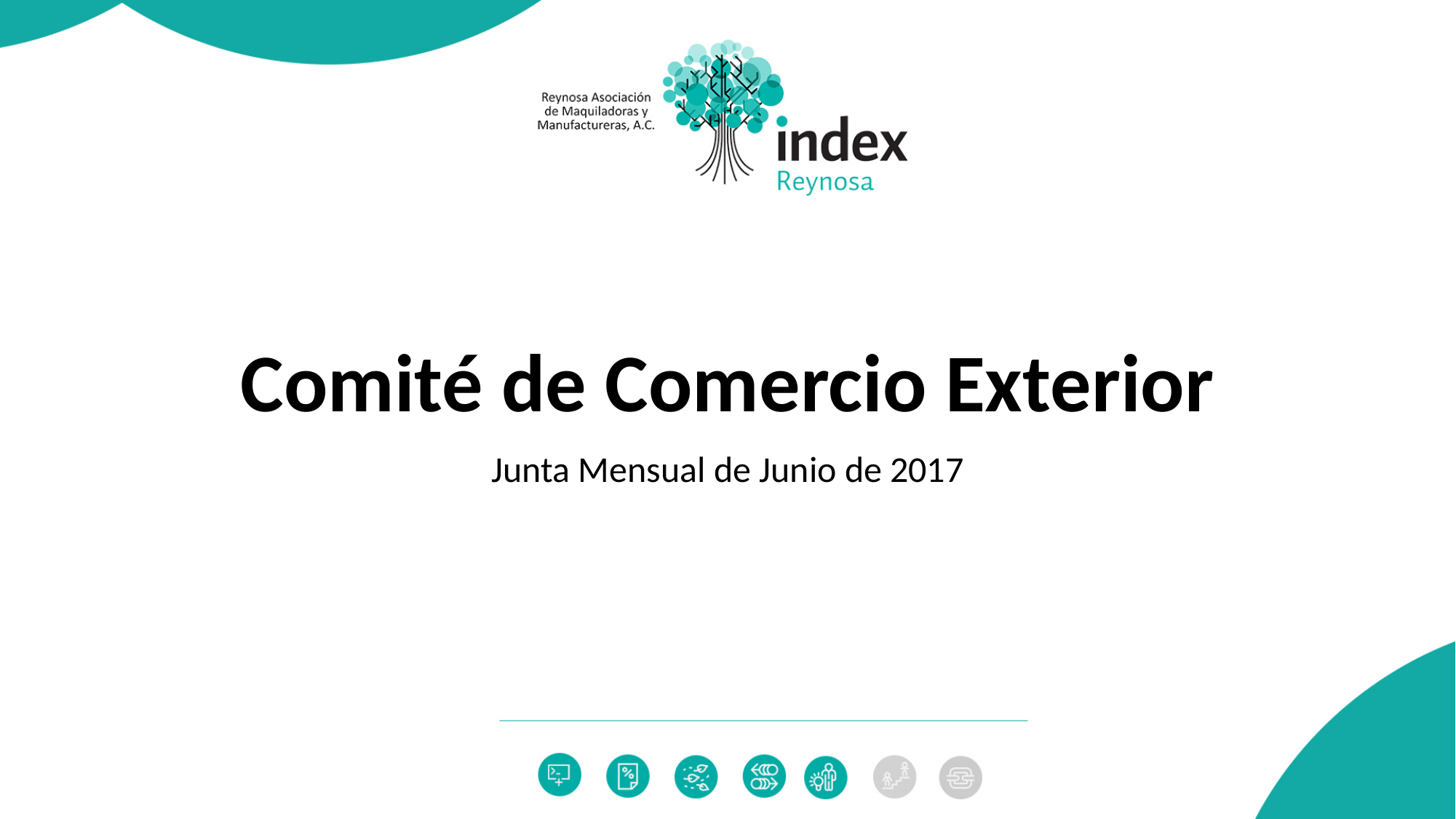

# Comité de Comercio Exterior
Junta Mensual de Junio de 2017